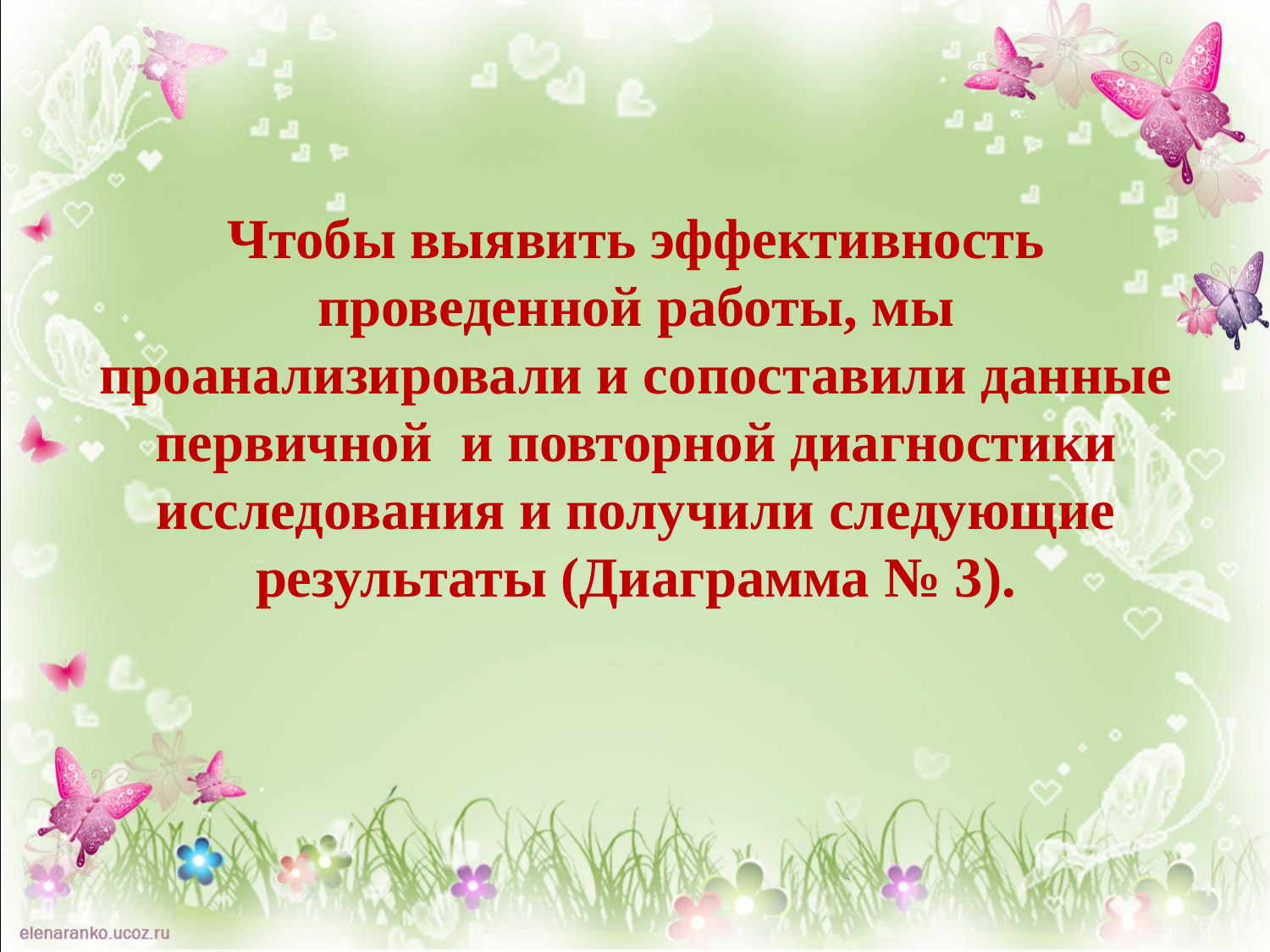

Чтобы выявить эффективность проведенной работы, мы проанализировали и сопоставили данные первичной  и повторной диагностики исследования и получили следующие результаты (Диаграмма № 3).